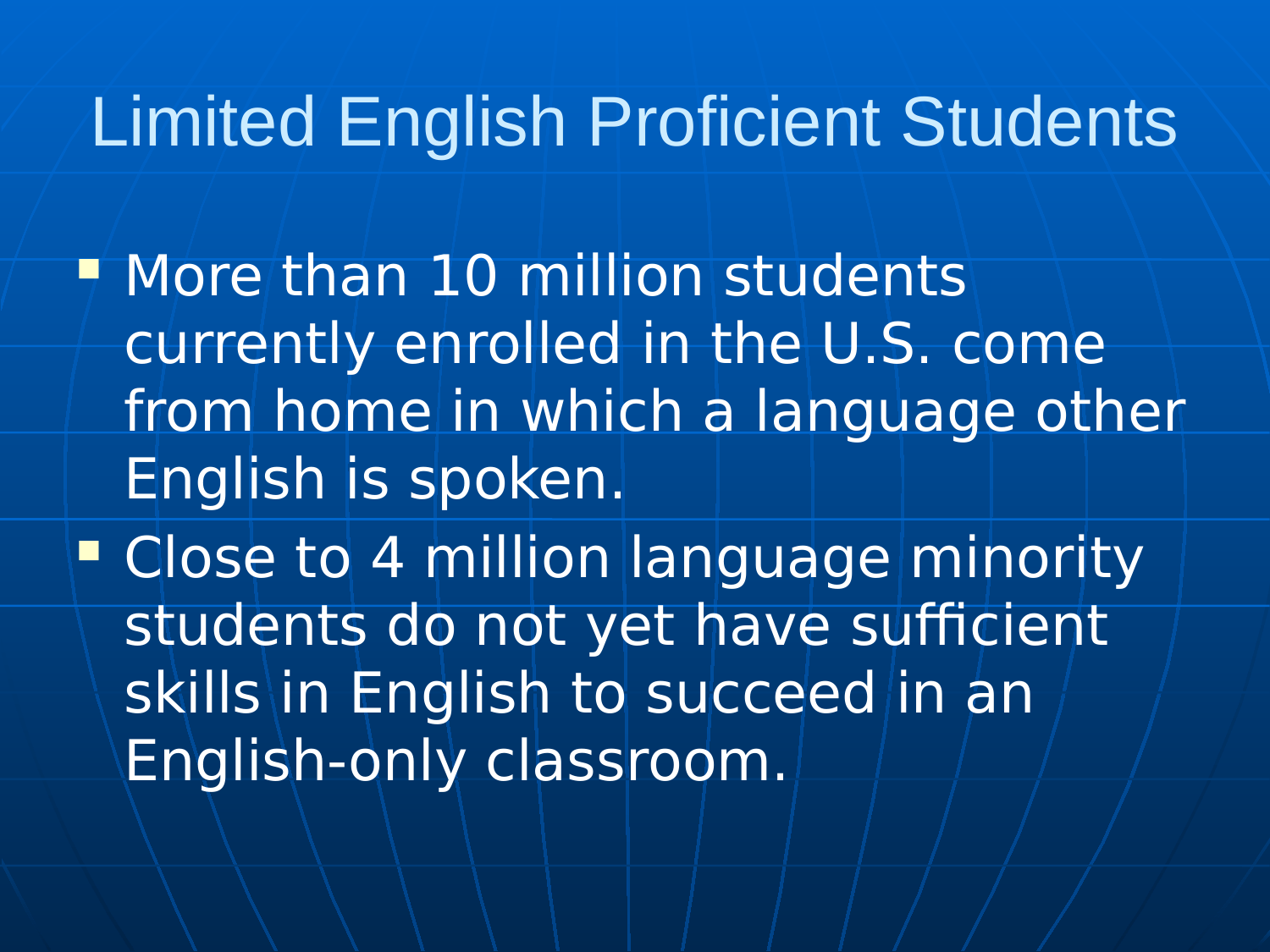

# Limited English Proficient Students
More than 10 million students currently enrolled in the U.S. come from home in which a language other English is spoken.
Close to 4 million language minority students do not yet have sufficient skills in English to succeed in an English-only classroom.